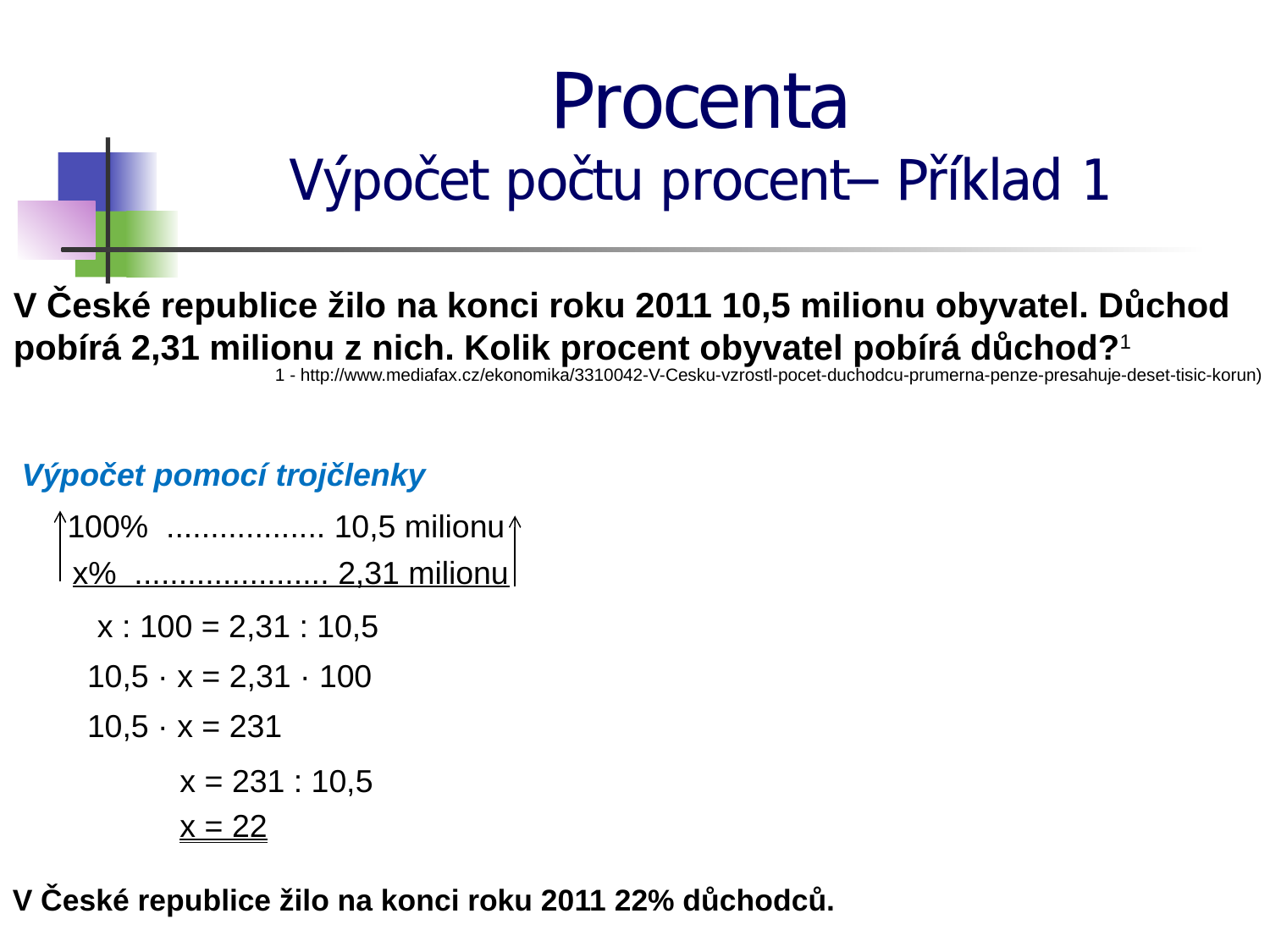

# Procenta Výpočet počtu procent– Příklad 1
V České republice žilo na konci roku 2011 10,5 milionu obyvatel. Důchod pobírá 2,31 milionu z nich. Kolik procent obyvatel pobírá důchod?1
1 - http://www.mediafax.cz/ekonomika/3310042-V-Cesku-vzrostl-pocet-duchodcu-prumerna-penze-presahuje-deset-tisic-korun)
Výpočet pomocí trojčlenky
100%  .................. 10,5 milionu
x%  ...................... 2,31 milionu
x : 100 = 2,31 : 10,5
10,5 · x = 2,31 · 100
10,5 · x = 231
x = 231 : 10,5
x = 22
V České republice žilo na konci roku 2011 22% důchodců.